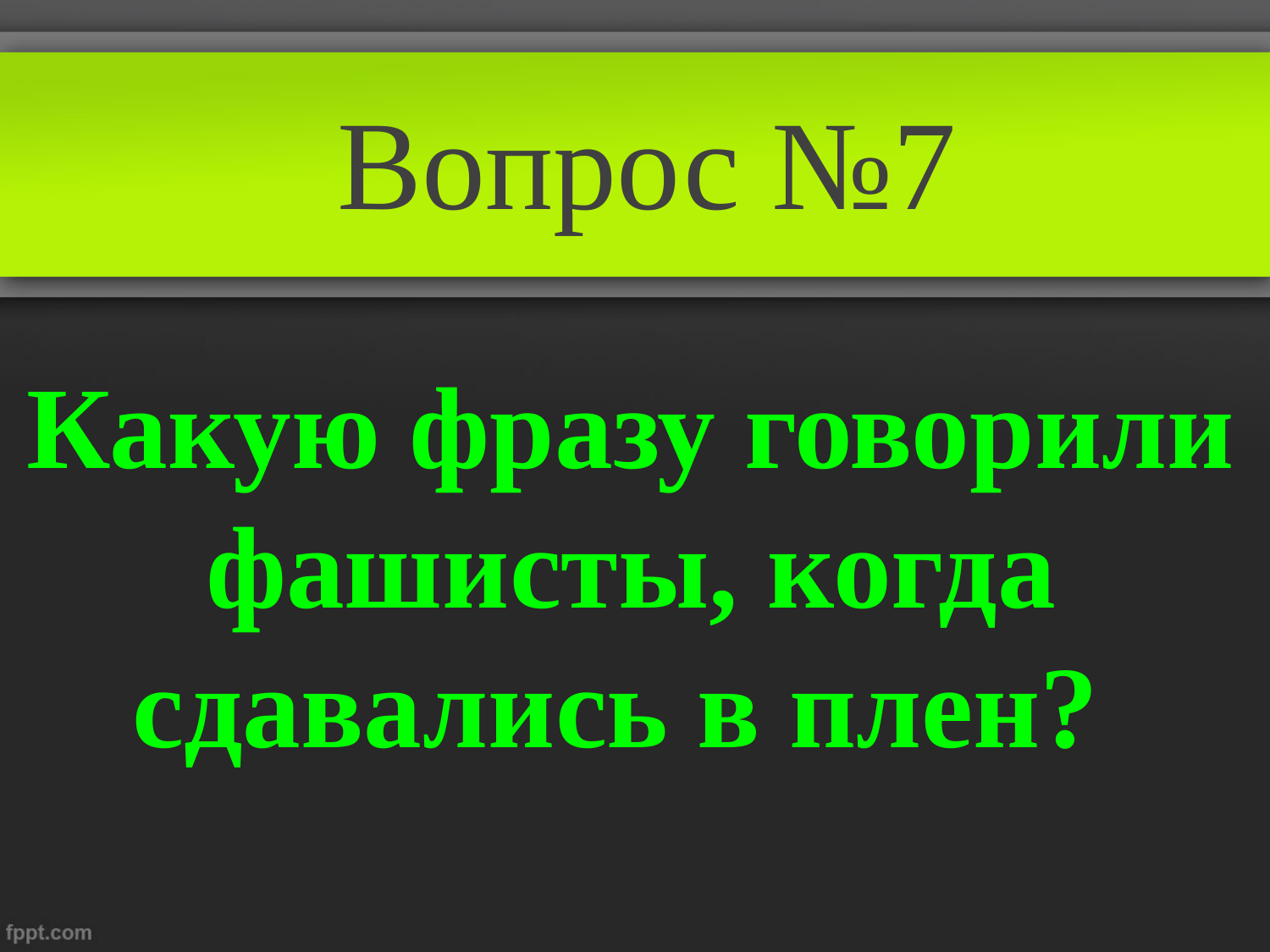

Вопрос №7
Какую фразу говорили фашисты, когда сдавались в плен?